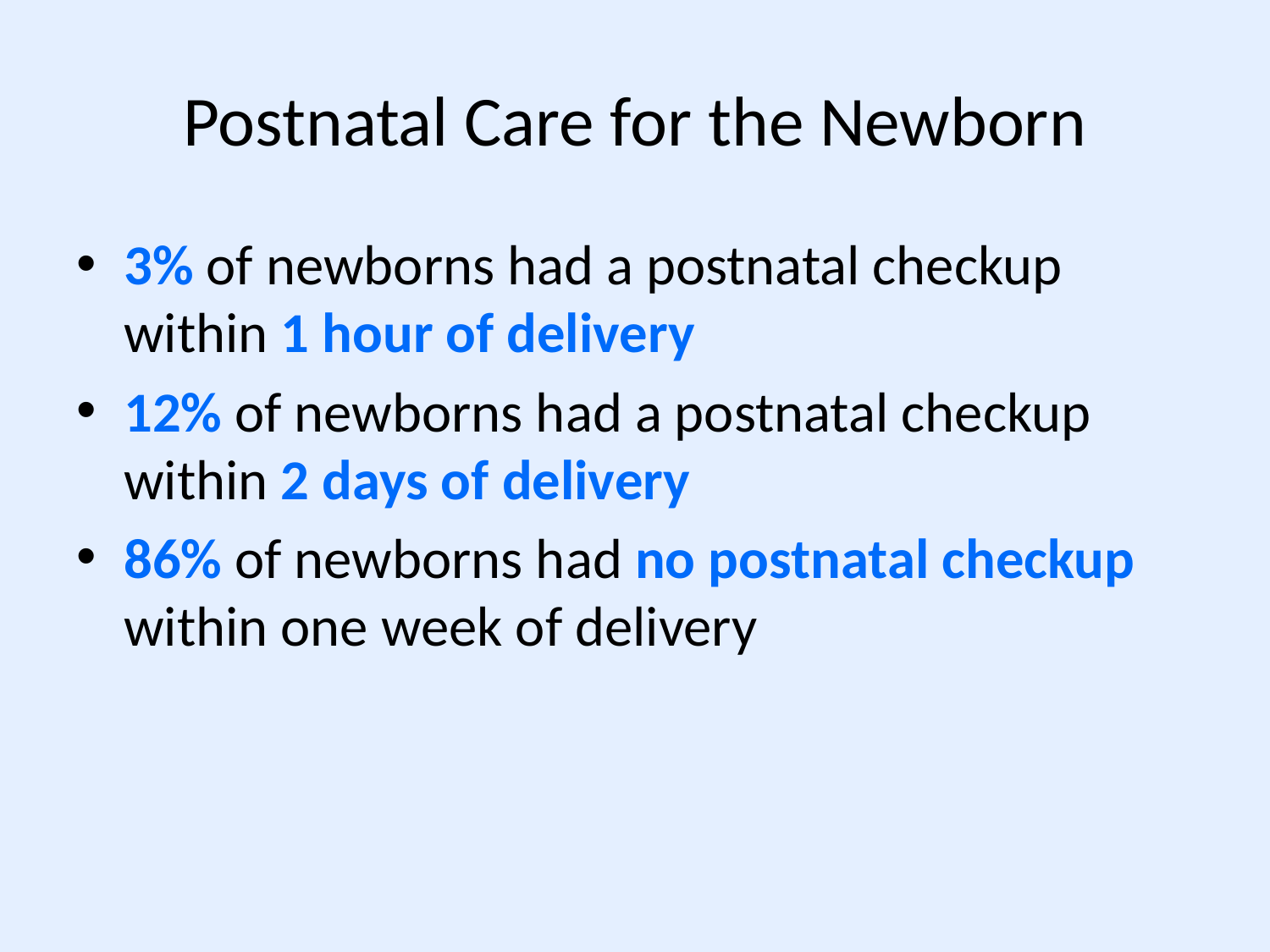

# Postnatal Care for the Newborn
3% of newborns had a postnatal checkup within 1 hour of delivery
12% of newborns had a postnatal checkup within 2 days of delivery
86% of newborns had no postnatal checkup within one week of delivery